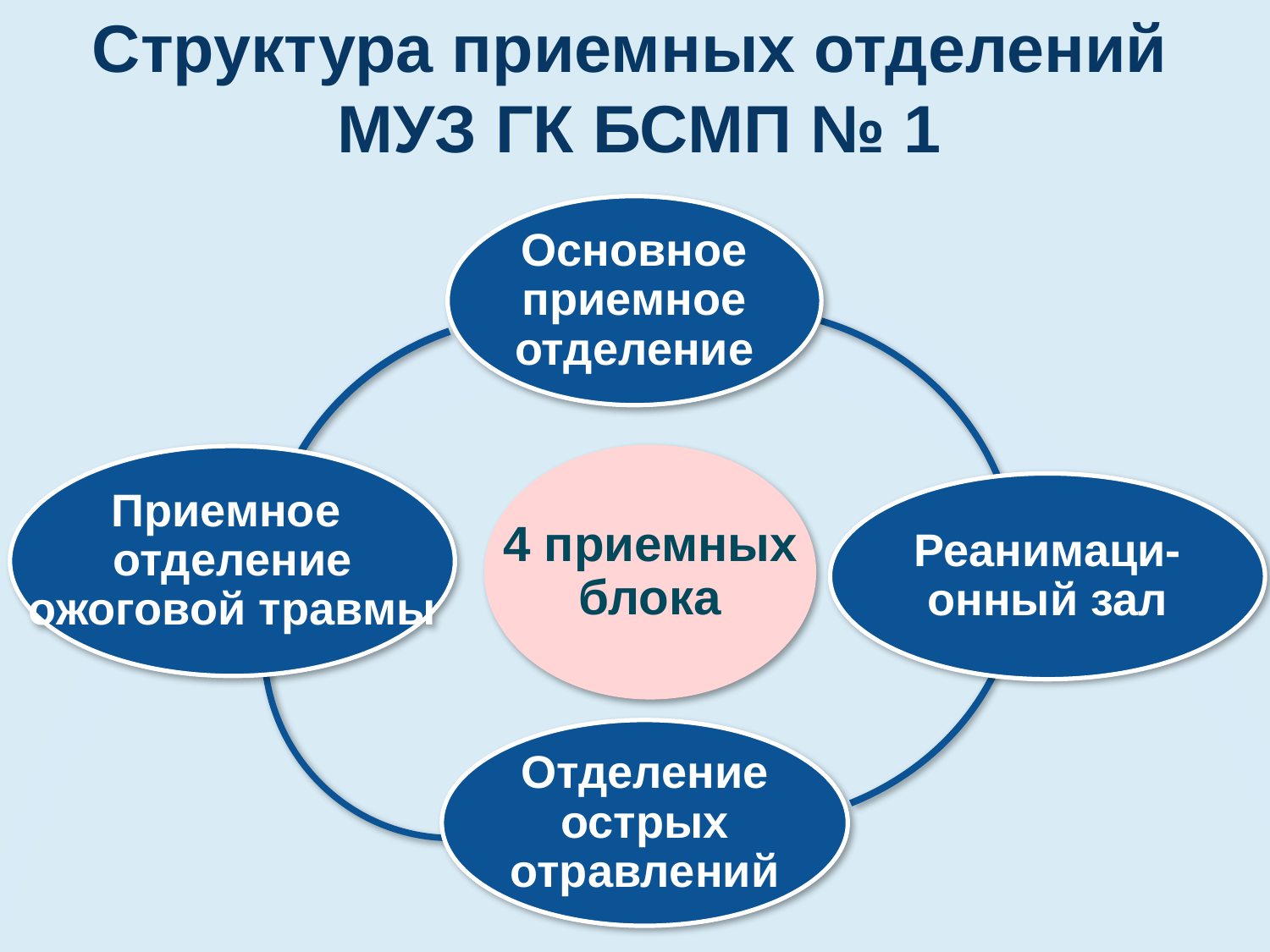

# Структура приемных отделений МУЗ ГК БСМП № 1
Основное приемное отделение

Приемное  отделение ожоговой травмы
4 приемных блока

Реанимаци-онный зал
Отделение острых отравлений